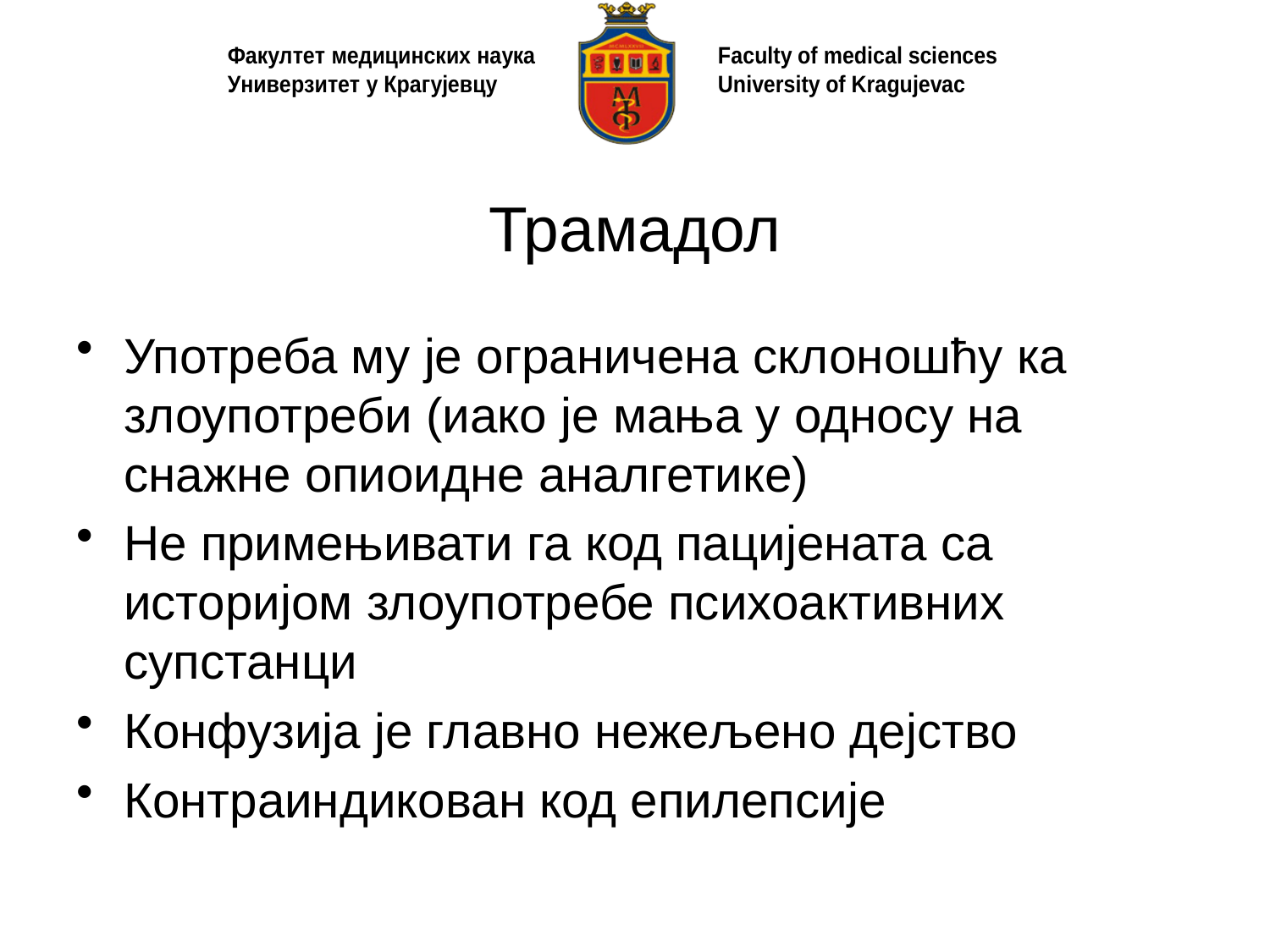

# Трамадол
Употреба му је ограничена склоношћу ка злоупотреби (иако је мања у односу на снажне опиоидне аналгетике)
Не примењивати га код пацијената са историјом злоупотребе психоактивних супстанци
Конфузија је главно нежељено дејство
Контраиндикован код епилепсије